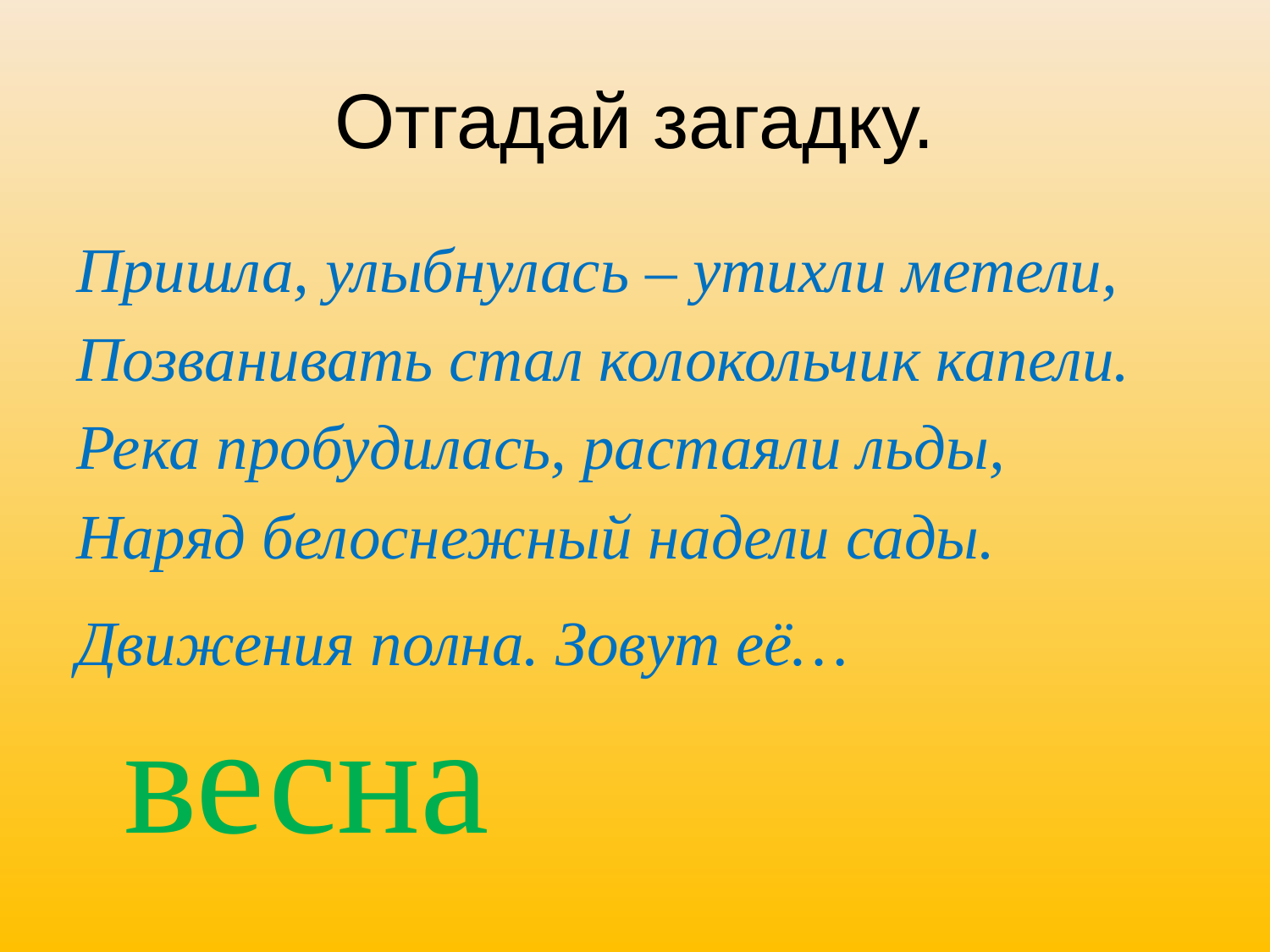

# Отгадай загадку.
Пришла, улыбнулась – утихли метели,
Позванивать стал колокольчик капели.
Река пробудилась, растаяли льды,
Наряд белоснежный надели сады.
Движения полна. Зовут её… весна